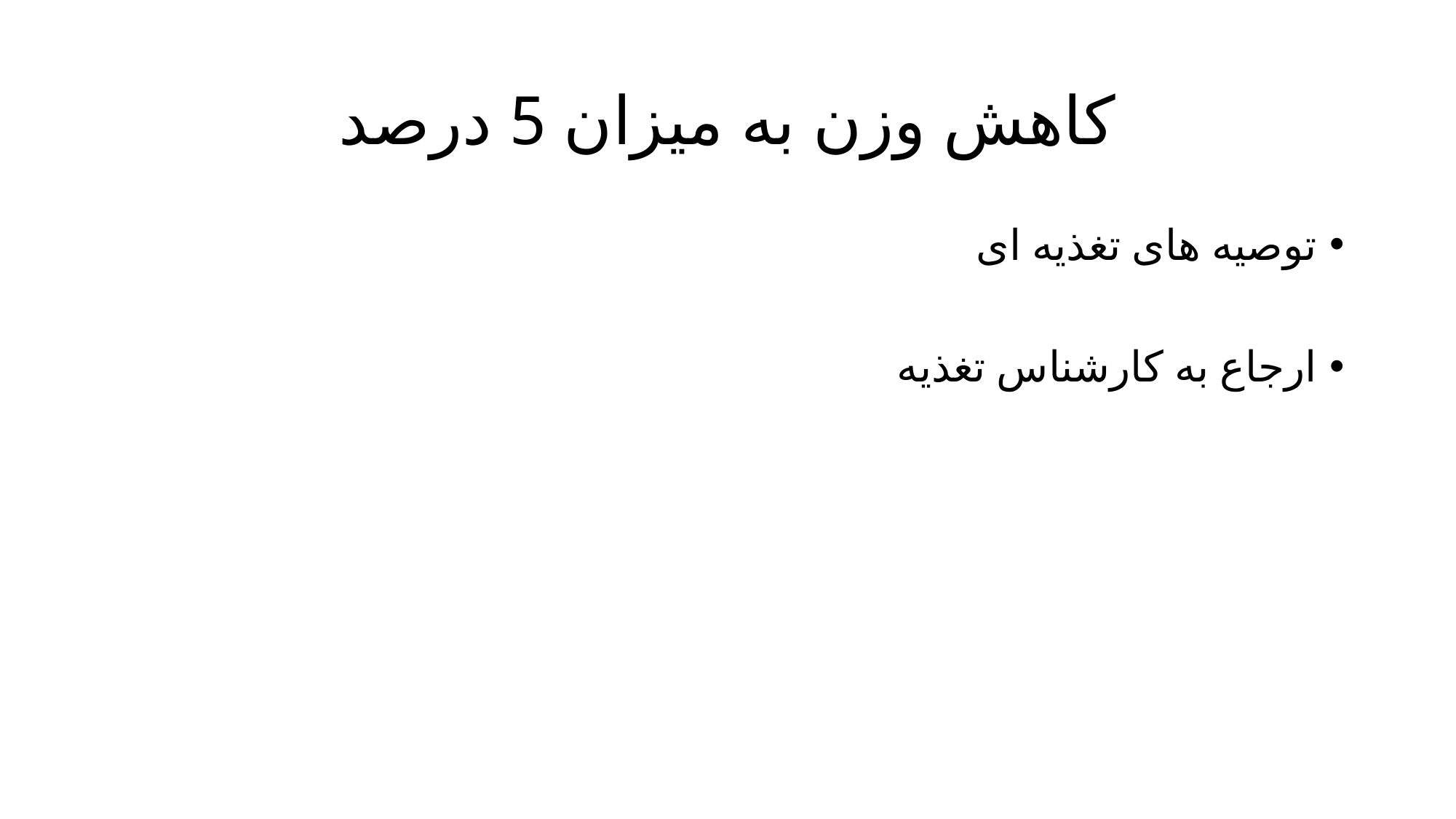

# کاهش وزن به میزان 5 درصد
توصیه های تغذیه ای

ارجاع به کارشناس تغذیه